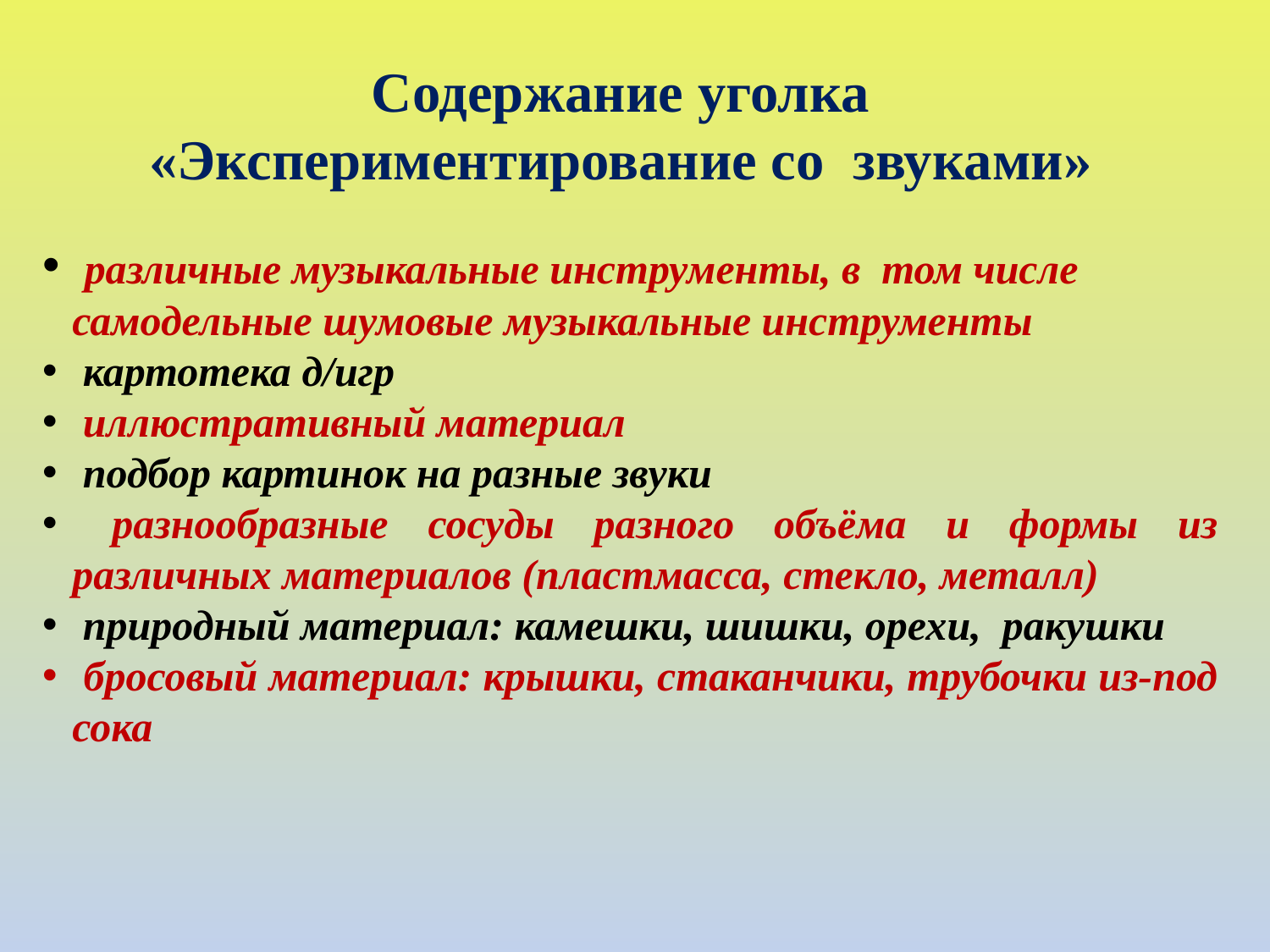

Содержание уголка «Экспериментирование со  звуками»

 различные музыкальные инструменты, в  том числе    самодельные шумовые музыкальные инструменты
 картотека д/игр
 иллюстративный материал
 подбор картинок на разные звуки
 разнообразные сосуды разного объёма и формы из различных материалов (пластмасса, стекло, металл)
 природный материал: камешки, шишки, орехи,  ракушки
 бросовый материал: крышки, стаканчики, трубочки из-под сока